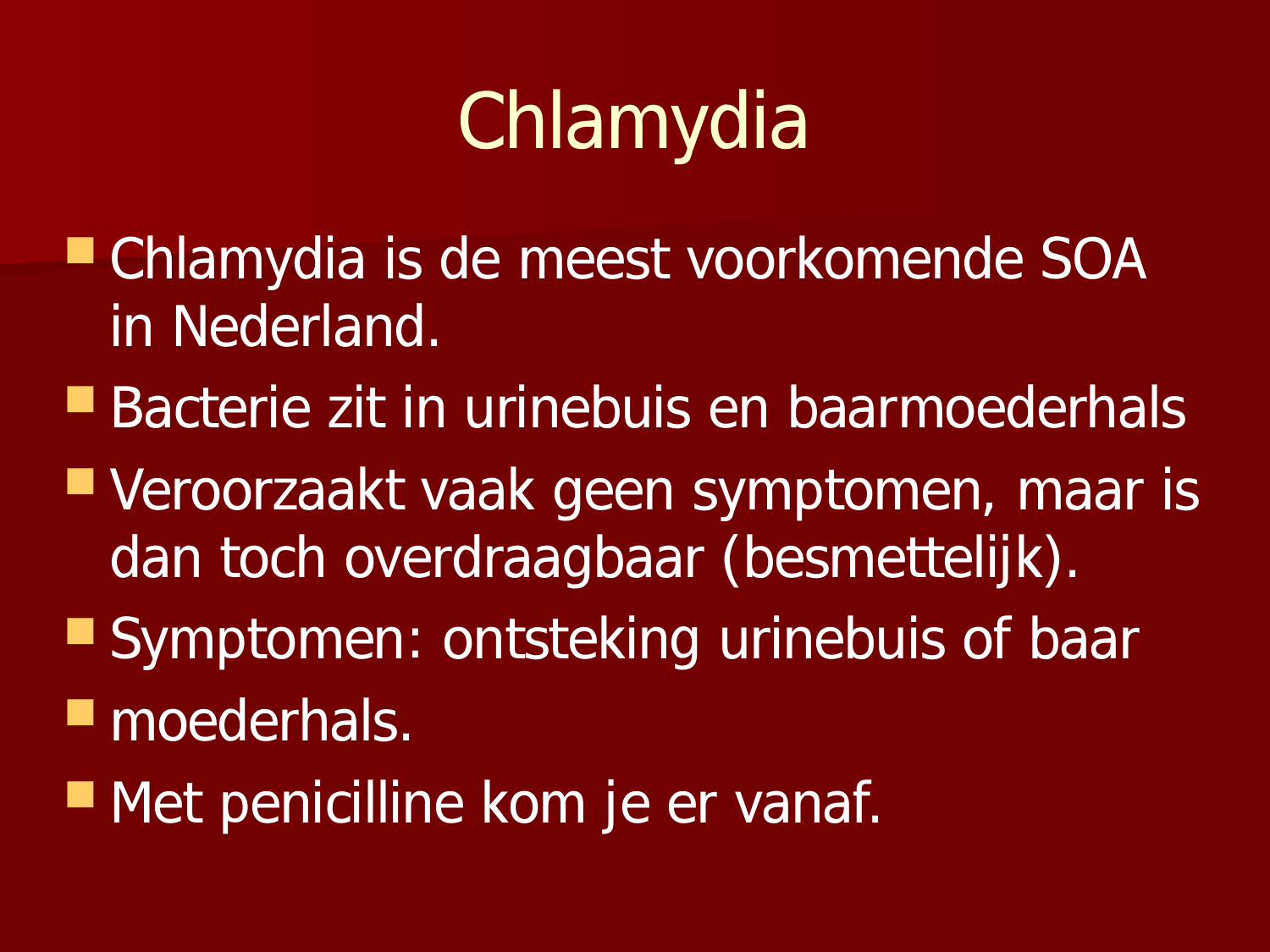

Chlamydia
Chlamydia is de meest voorkomende SOA in Nederland.
Bacterie zit in urinebuis en baarmoederhals
Veroorzaakt vaak geen symptomen, maar is dan toch overdraagbaar (besmettelijk).
Symptomen: ontsteking urinebuis of baar
moederhals.
Met penicilline kom je er vanaf.